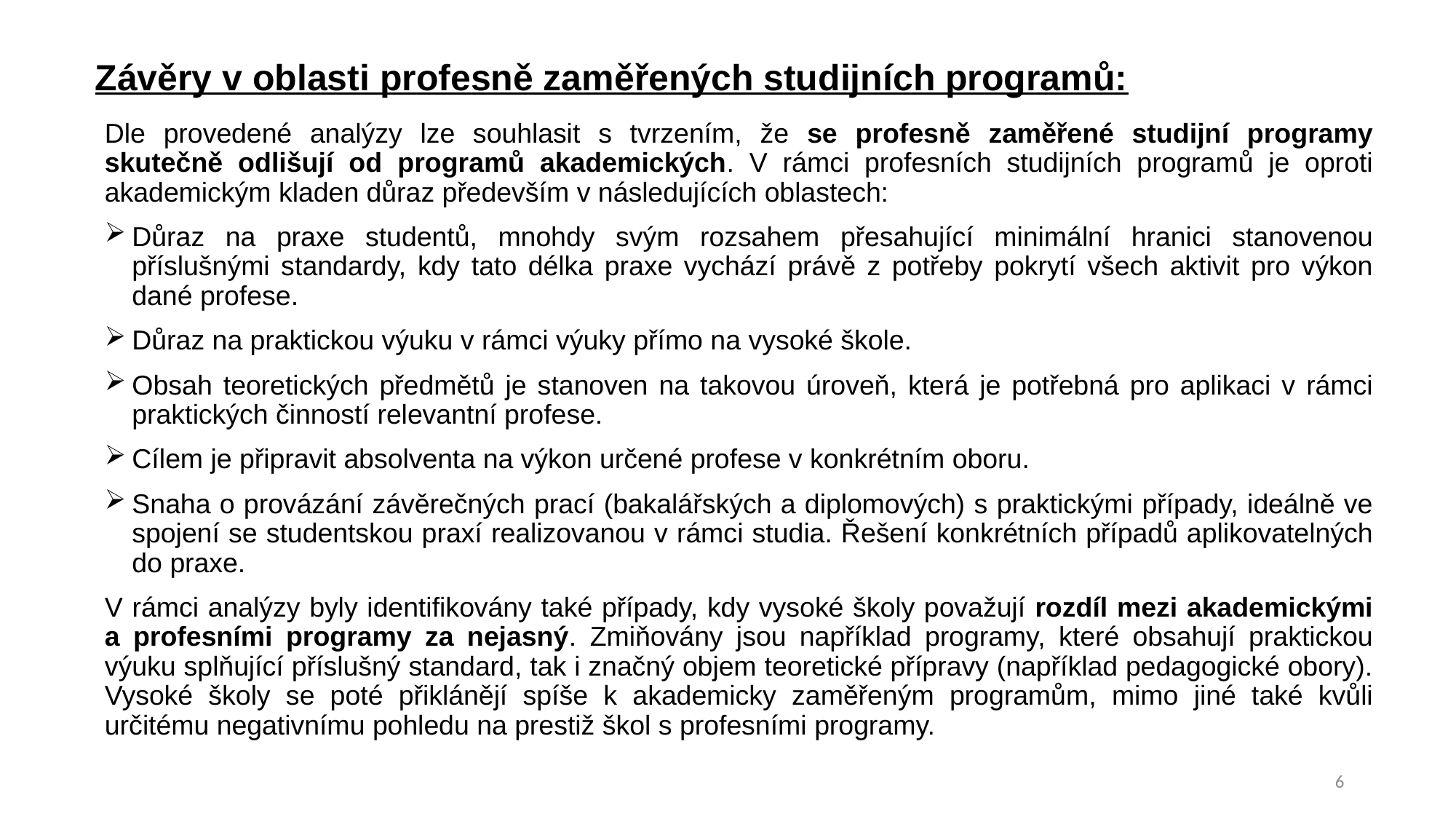

# Závěry v oblasti profesně zaměřených studijních programů:
Dle provedené analýzy lze souhlasit s tvrzením, že se profesně zaměřené studijní programy skutečně odlišují od programů akademických. V rámci profesních studijních programů je oproti akademickým kladen důraz především v následujících oblastech:
Důraz na praxe studentů, mnohdy svým rozsahem přesahující minimální hranici stanovenou příslušnými standardy, kdy tato délka praxe vychází právě z potřeby pokrytí všech aktivit pro výkon dané profese.
Důraz na praktickou výuku v rámci výuky přímo na vysoké škole.
Obsah teoretických předmětů je stanoven na takovou úroveň, která je potřebná pro aplikaci v rámci praktických činností relevantní profese.
Cílem je připravit absolventa na výkon určené profese v konkrétním oboru.
Snaha o provázání závěrečných prací (bakalářských a diplomových) s praktickými případy, ideálně ve spojení se studentskou praxí realizovanou v rámci studia. Řešení konkrétních případů aplikovatelných do praxe.
V rámci analýzy byly identifikovány také případy, kdy vysoké školy považují rozdíl mezi akademickými a profesními programy za nejasný. Zmiňovány jsou například programy, které obsahují praktickou výuku splňující příslušný standard, tak i značný objem teoretické přípravy (například pedagogické obory). Vysoké školy se poté přiklánějí spíše k akademicky zaměřeným programům, mimo jiné také kvůli určitému negativnímu pohledu na prestiž škol s profesními programy.

6